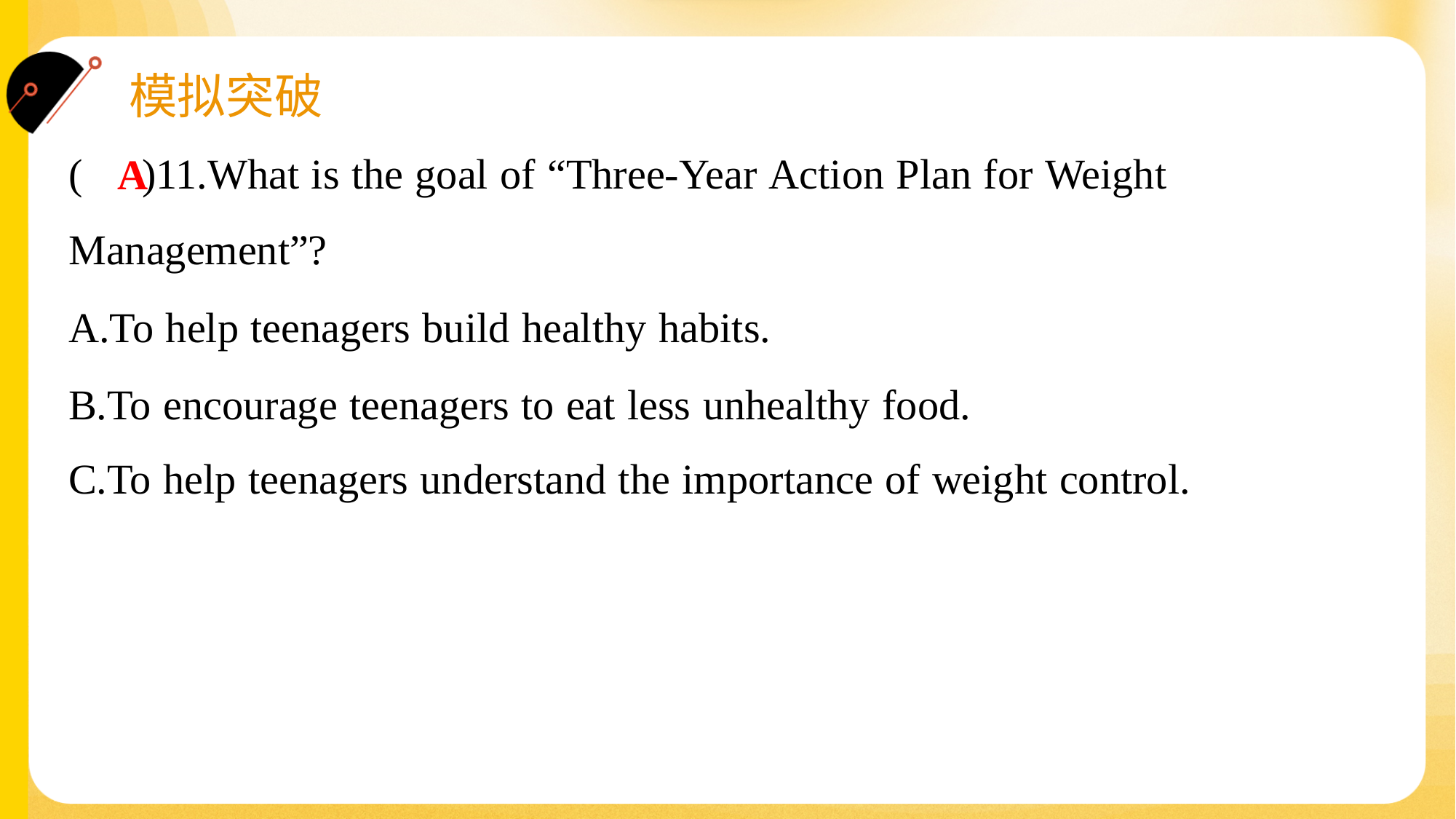

(     )11.What is the goal of “Three-Year Action Plan for Weight
Management”?
A
A.To help teenagers build healthy habits.
B.To encourage teenagers to eat less unhealthy food.
C.To help teenagers understand the importance of weight control.